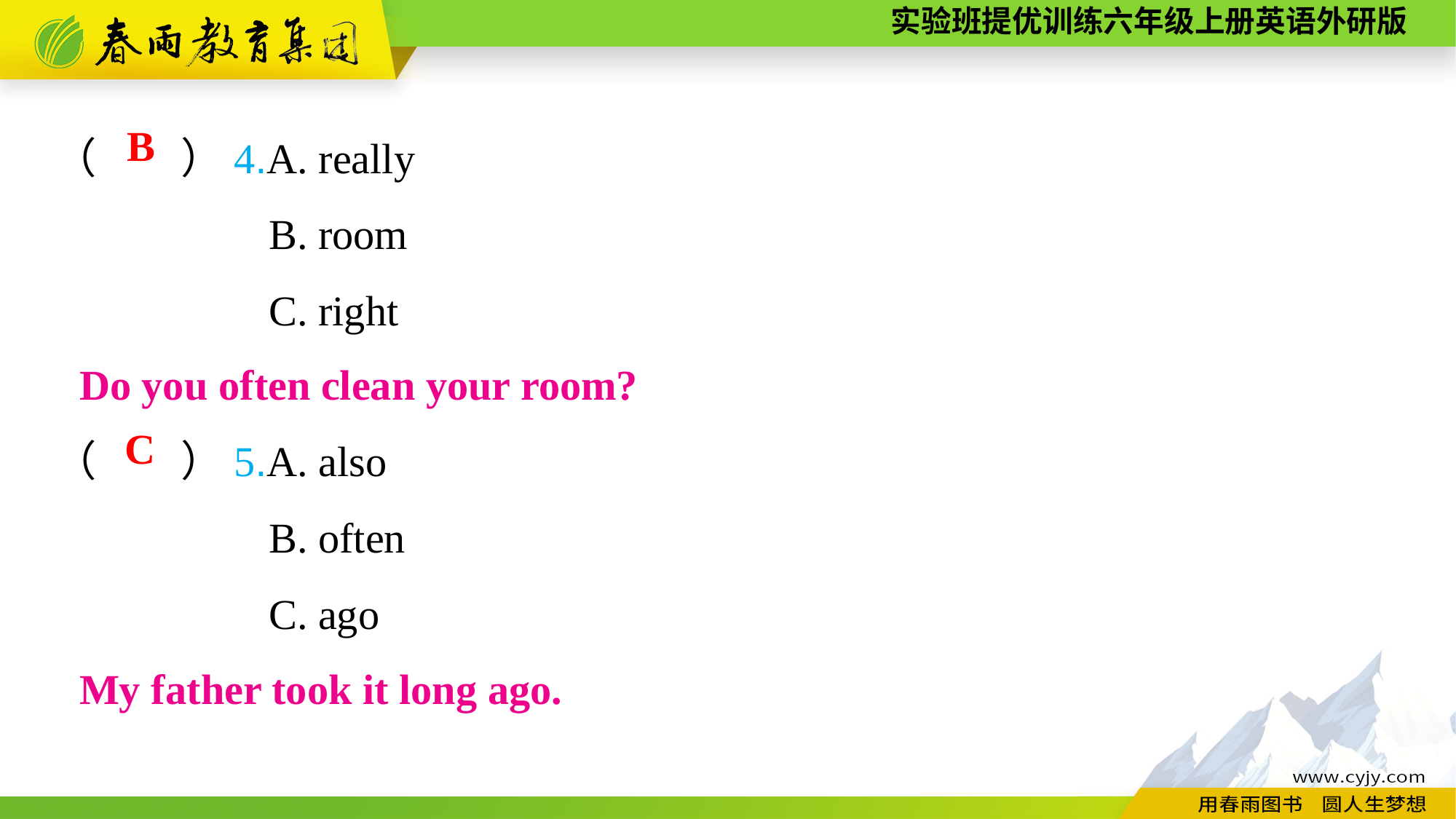

（　　）4.A. really
B. room
C. right
B
Do you often clean your room?
（　　）5.A. also
B. often
C. ago
C
My father took it long ago.